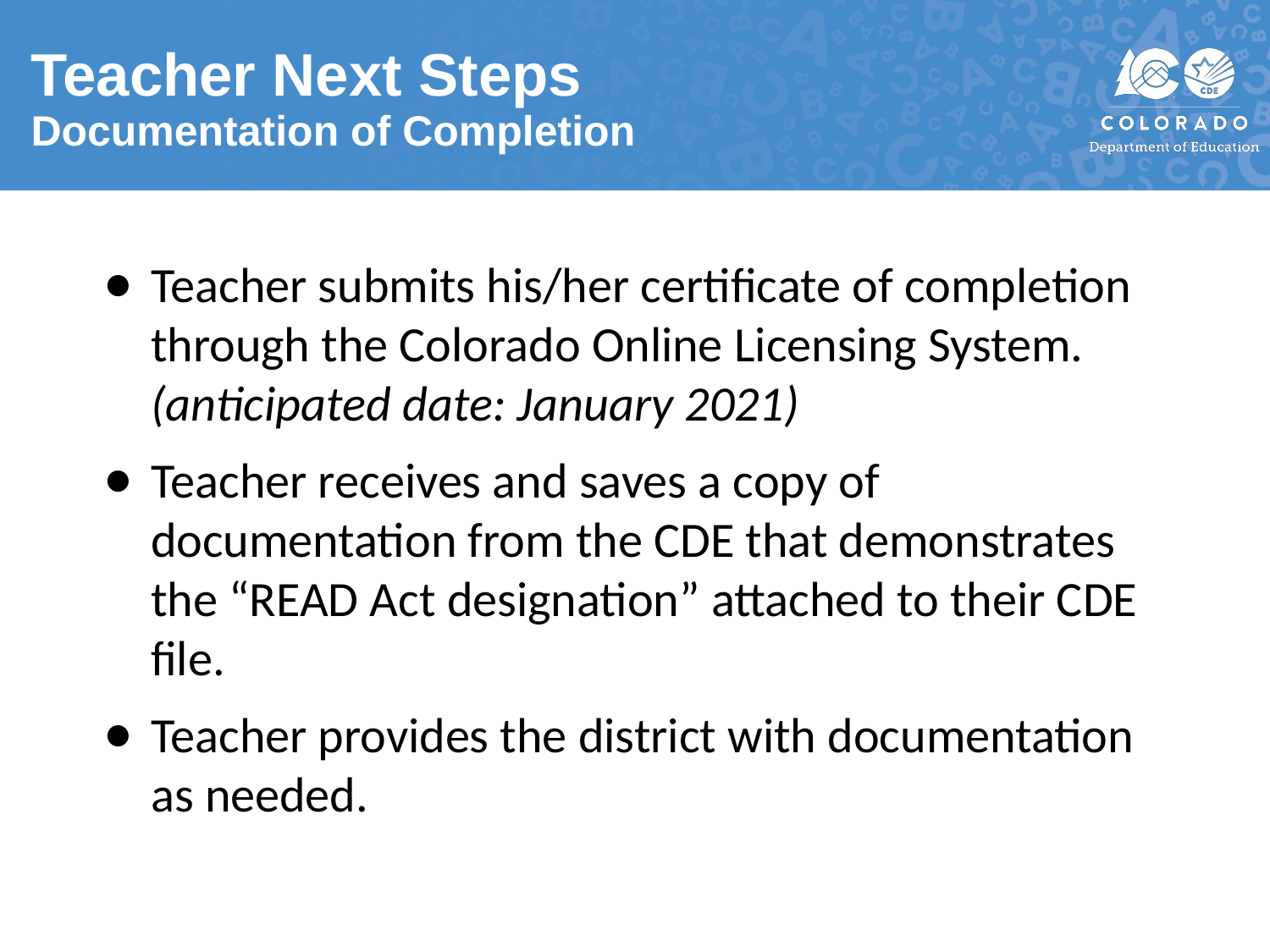

# Teacher Next Steps
Documentation of Completion
Teacher submits his/her certificate of completion through the Colorado Online Licensing System. (anticipated date: January 2021)
Teacher receives and saves a copy of documentation from the CDE that demonstrates the “READ Act designation” attached to their CDE file.
Teacher provides the district with documentation as needed.